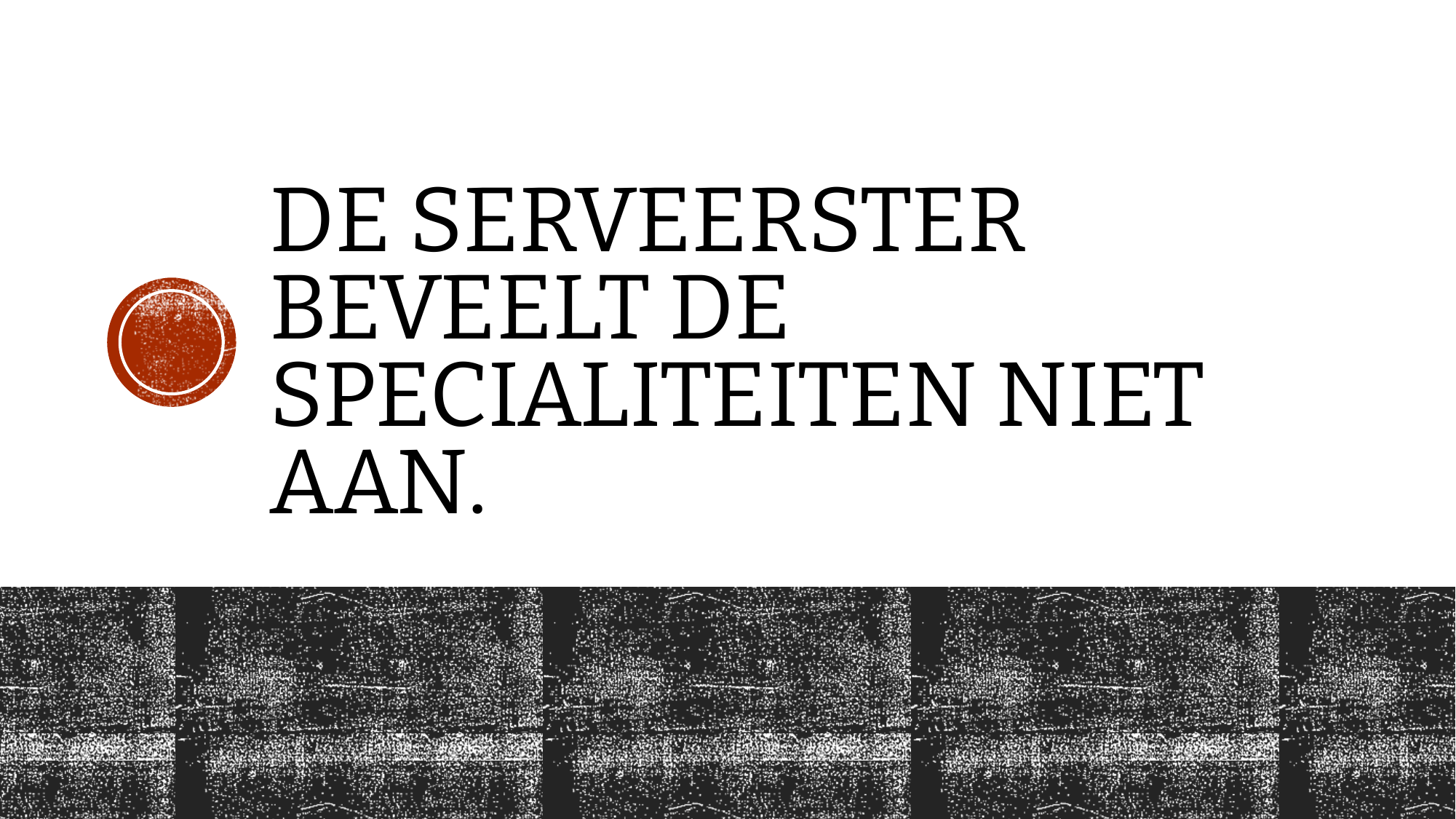

# De serveerster beveelt de specialiteiten niet aan.